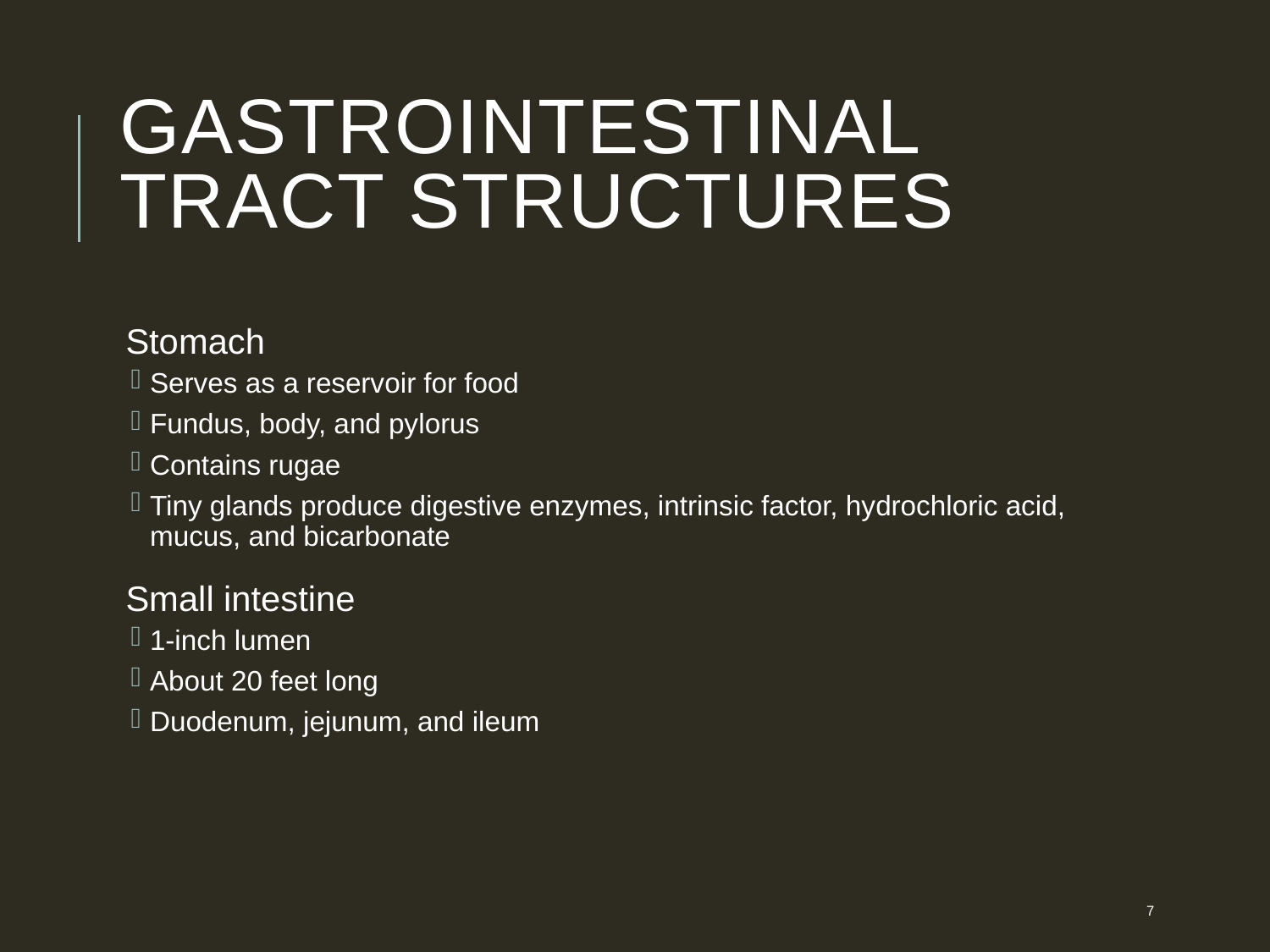

# Gastrointestinal Tract Structures
Stomach
Serves as a reservoir for food
Fundus, body, and pylorus
Contains rugae
Tiny glands produce digestive enzymes, intrinsic factor, hydrochloric acid, mucus, and bicarbonate
Small intestine
1-inch lumen
About 20 feet long
Duodenum, jejunum, and ileum
 7